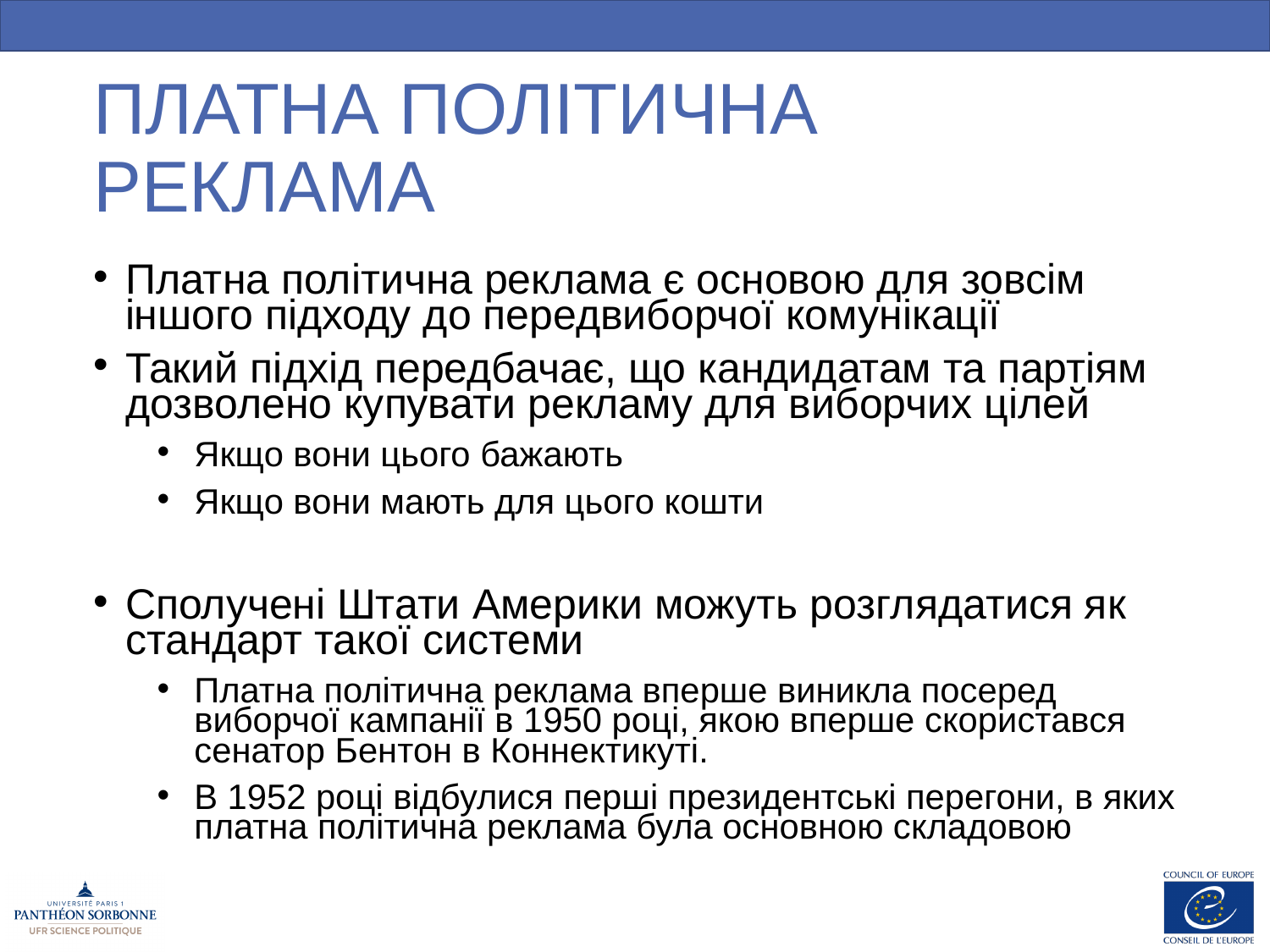

# ПЛАТНА ПОЛІТИЧНА РЕКЛАМА
Платна політична реклама є основою для зовсім іншого підходу до передвиборчої комунікації
Такий підхід передбачає, що кандидатам та партіям дозволено купувати рекламу для виборчих цілей
Якщо вони цього бажають
Якщо вони мають для цього кошти

Сполучені Штати Америки можуть розглядатися як стандарт такої системи
Платна політична реклама вперше виникла посеред виборчої кампанії в 1950 році, якою вперше скористався сенатор Бентон в Коннектикуті.
В 1952 році відбулися перші президентські перегони, в яких платна політична реклама була основною складовою